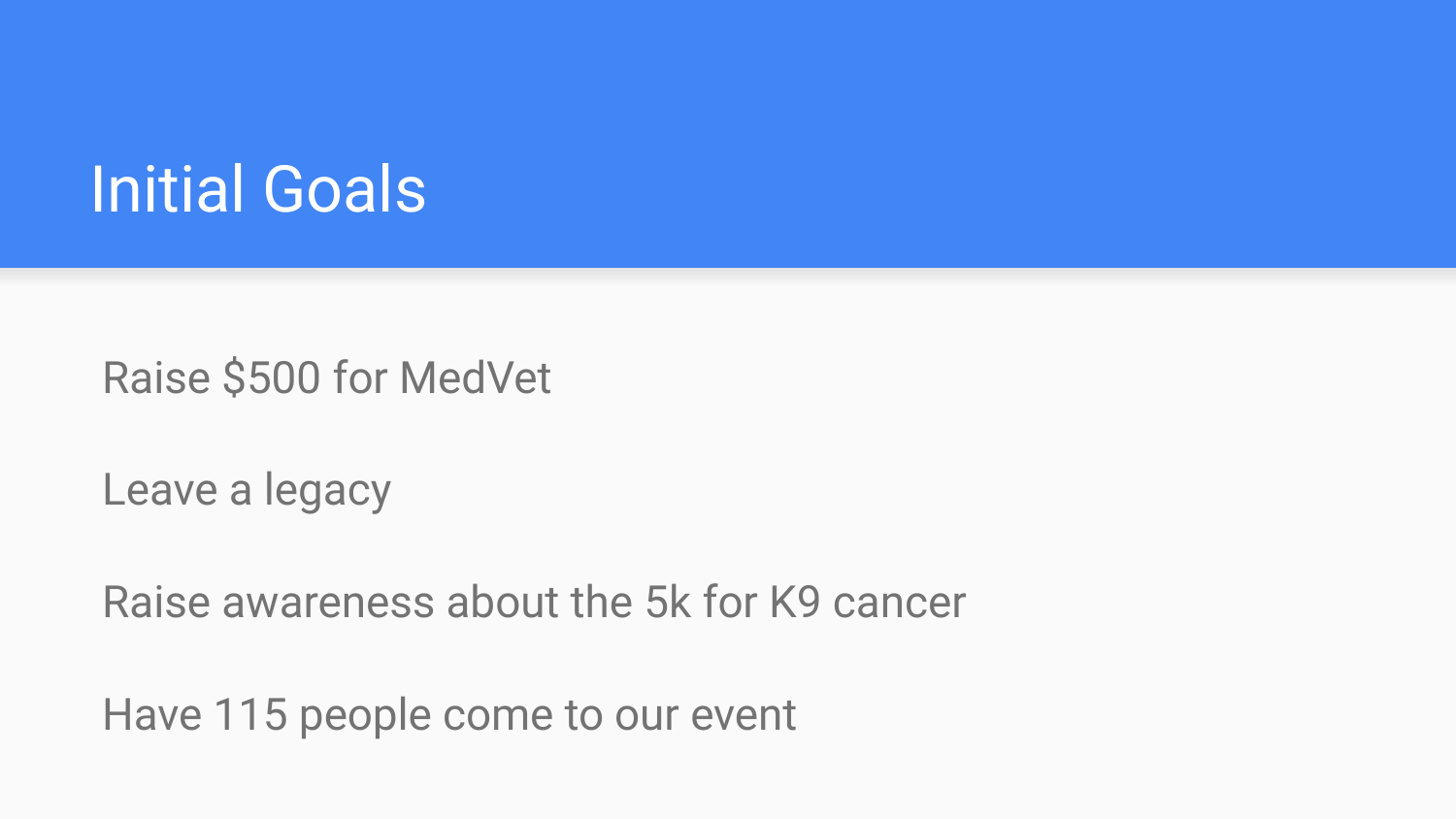

# Initial Goals
Raise $500 for MedVet
Leave a legacy
Raise awareness about the 5k for K9 cancer
Have 115 people come to our event